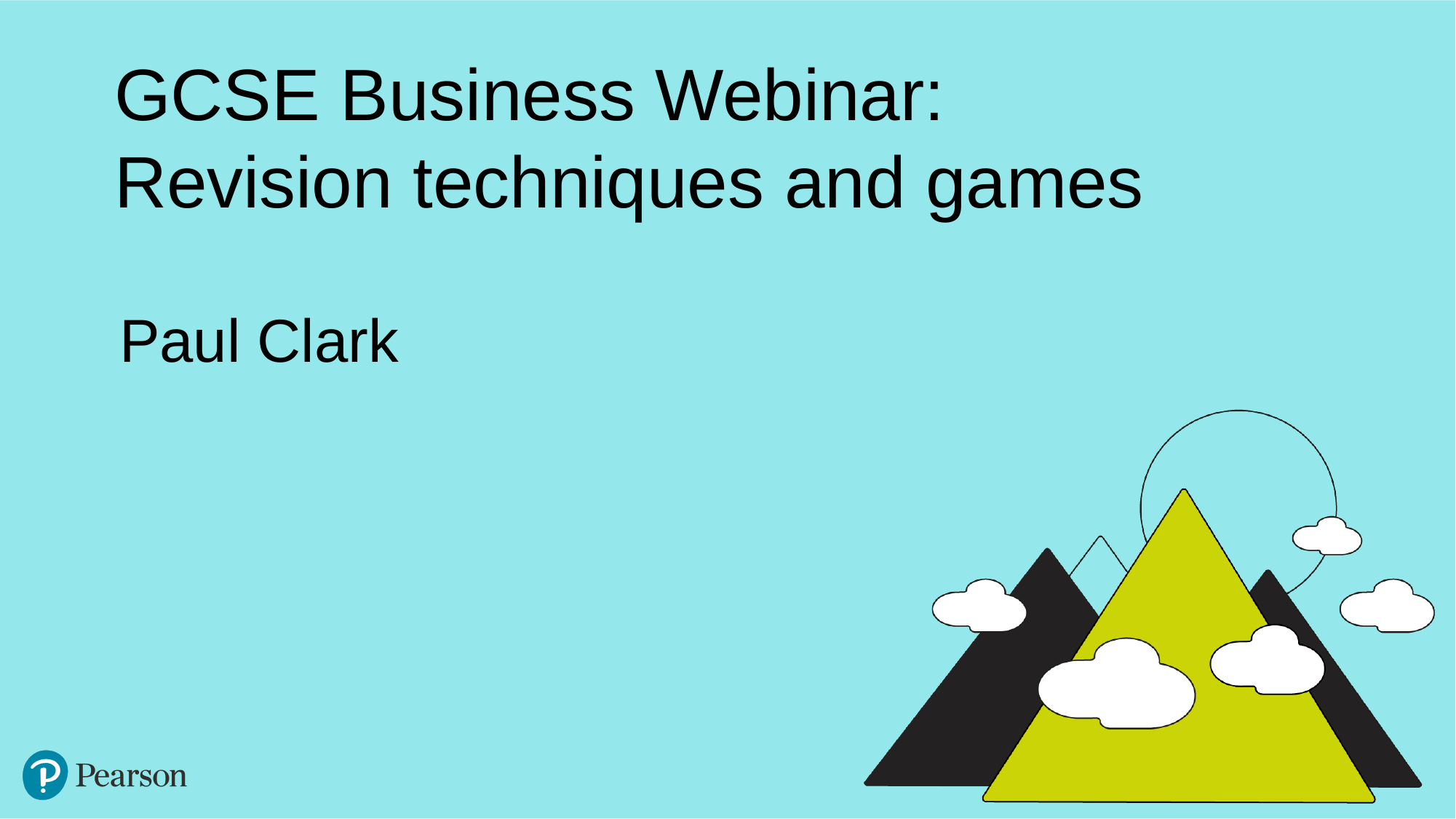

GCSE Business Webinar:
Revision techniques and games
Paul Clark